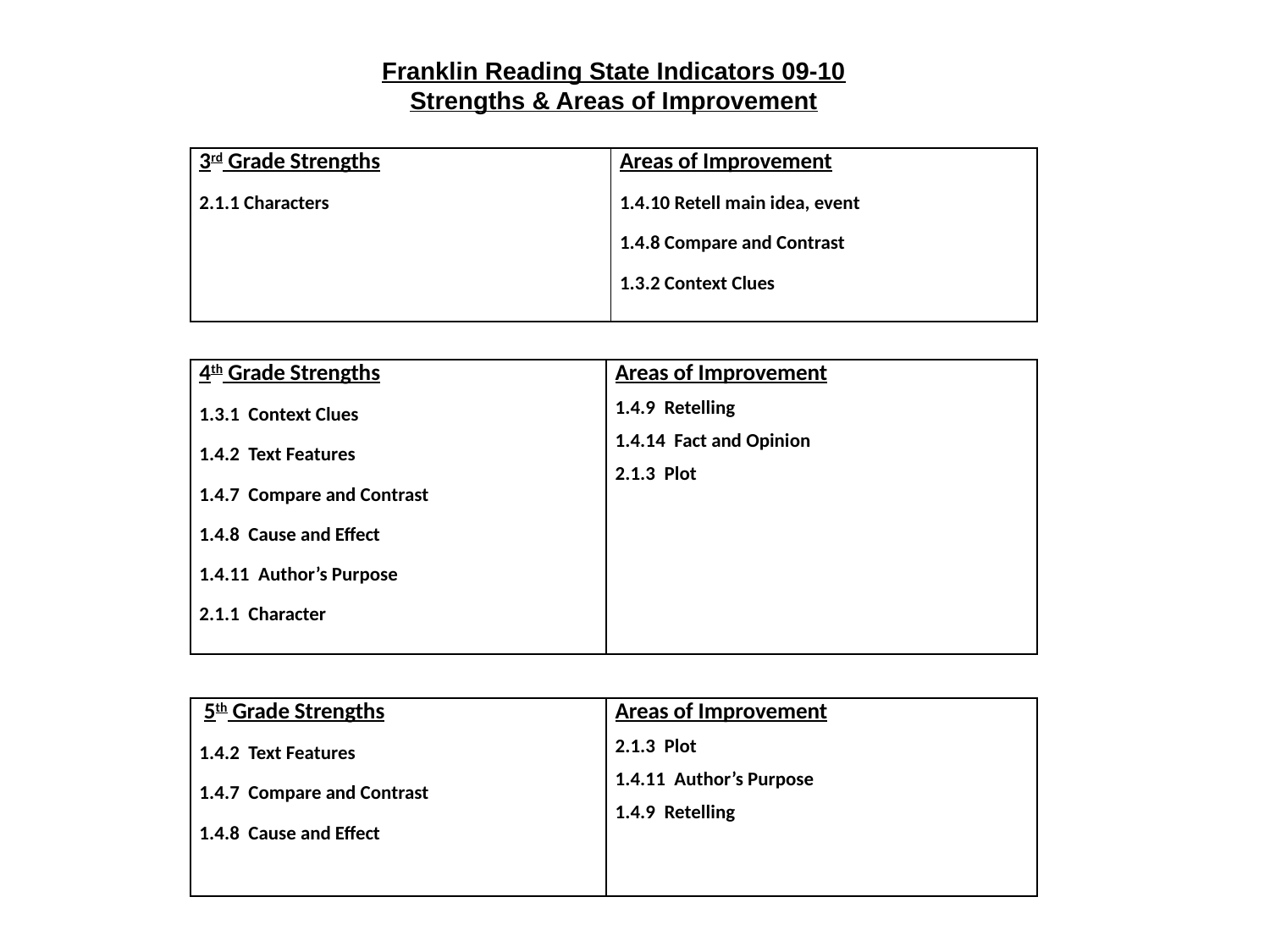

Franklin Reading State Indicators 09-10
Strengths & Areas of Improvement
| 3rd Grade Strengths 2.1.1 Characters | Areas of Improvement 1.4.10 Retell main idea, event 1.4.8 Compare and Contrast 1.3.2 Context Clues |
| --- | --- |
| 4th Grade Strengths 1.3.1 Context Clues 1.4.2 Text Features 1.4.7 Compare and Contrast 1.4.8 Cause and Effect 1.4.11 Author’s Purpose 2.1.1 Character | Areas of Improvement 1.4.9 Retelling 1.4.14 Fact and Opinion 2.1.3 Plot |
| --- | --- |
| 5th Grade Strengths 1.4.2 Text Features 1.4.7 Compare and Contrast 1.4.8 Cause and Effect | Areas of Improvement 2.1.3 Plot 1.4.11 Author’s Purpose 1.4.9 Retelling |
| --- | --- |